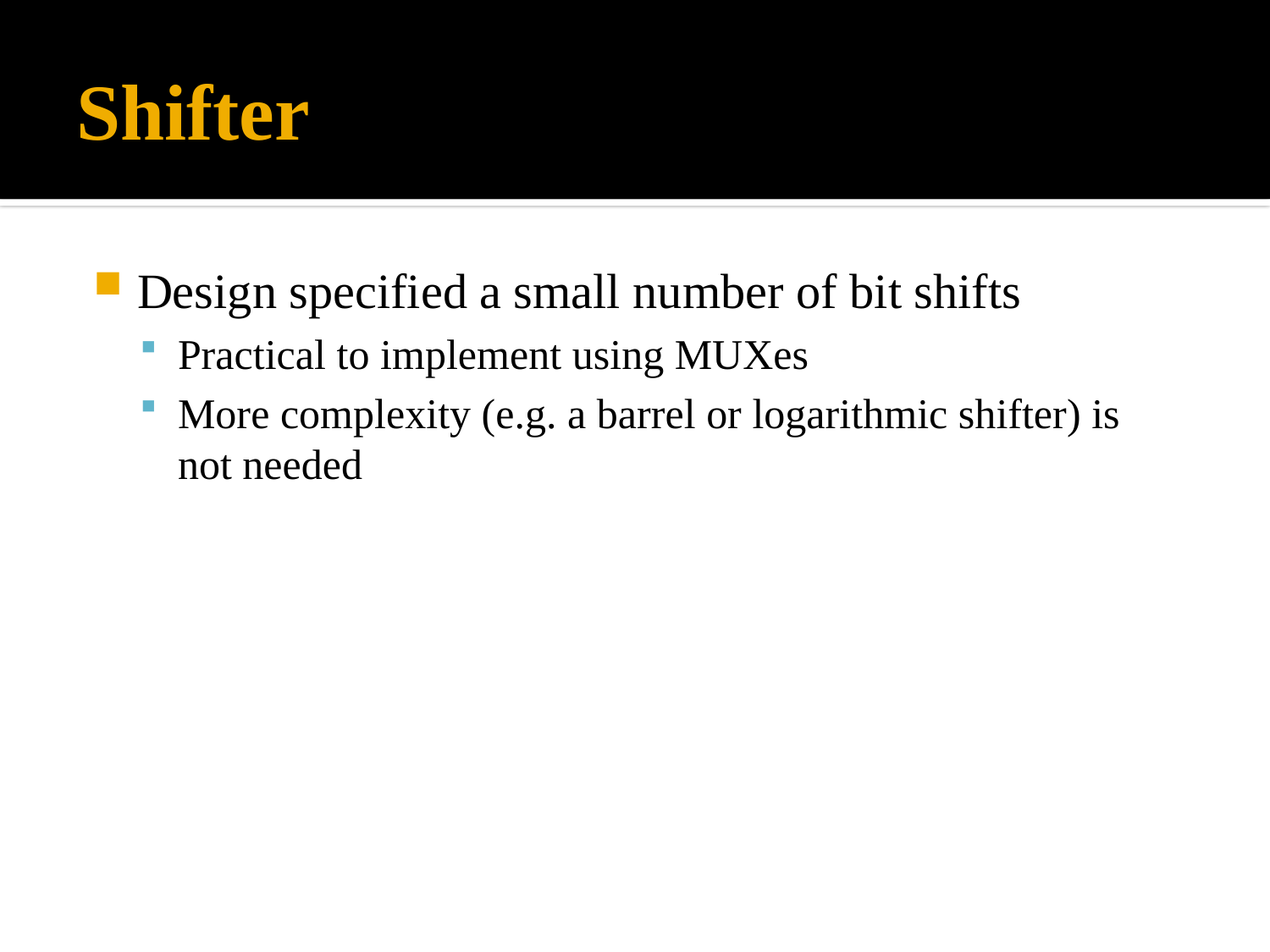

# Shifter
Design specified a small number of bit shifts
Practical to implement using MUXes
More complexity (e.g. a barrel or logarithmic shifter) is not needed